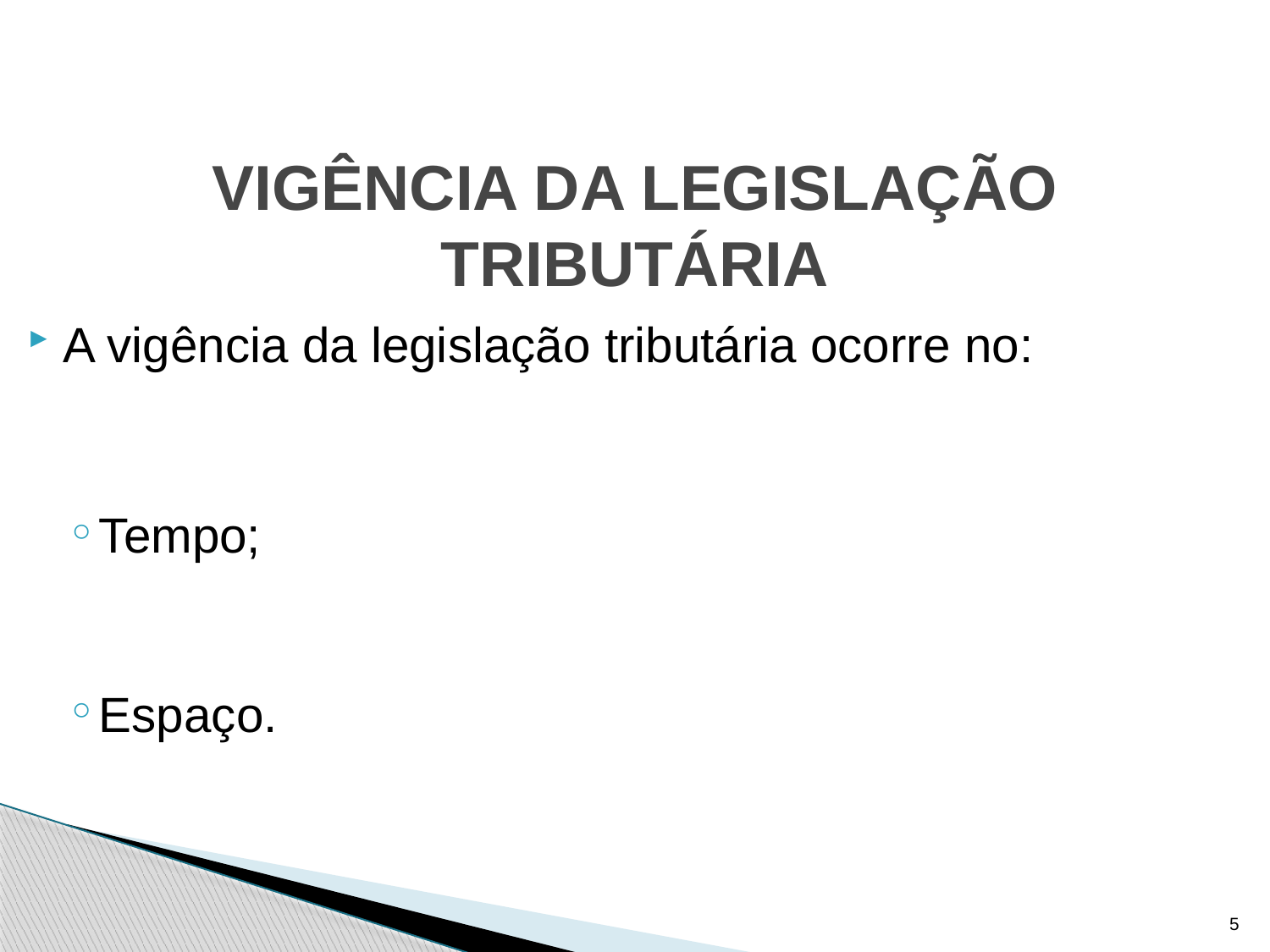

# VIGÊNCIA DA LEGISLAÇÃO TRIBUTÁRIA
A vigência da legislação tributária ocorre no:

Tempo;

Espaço.

5